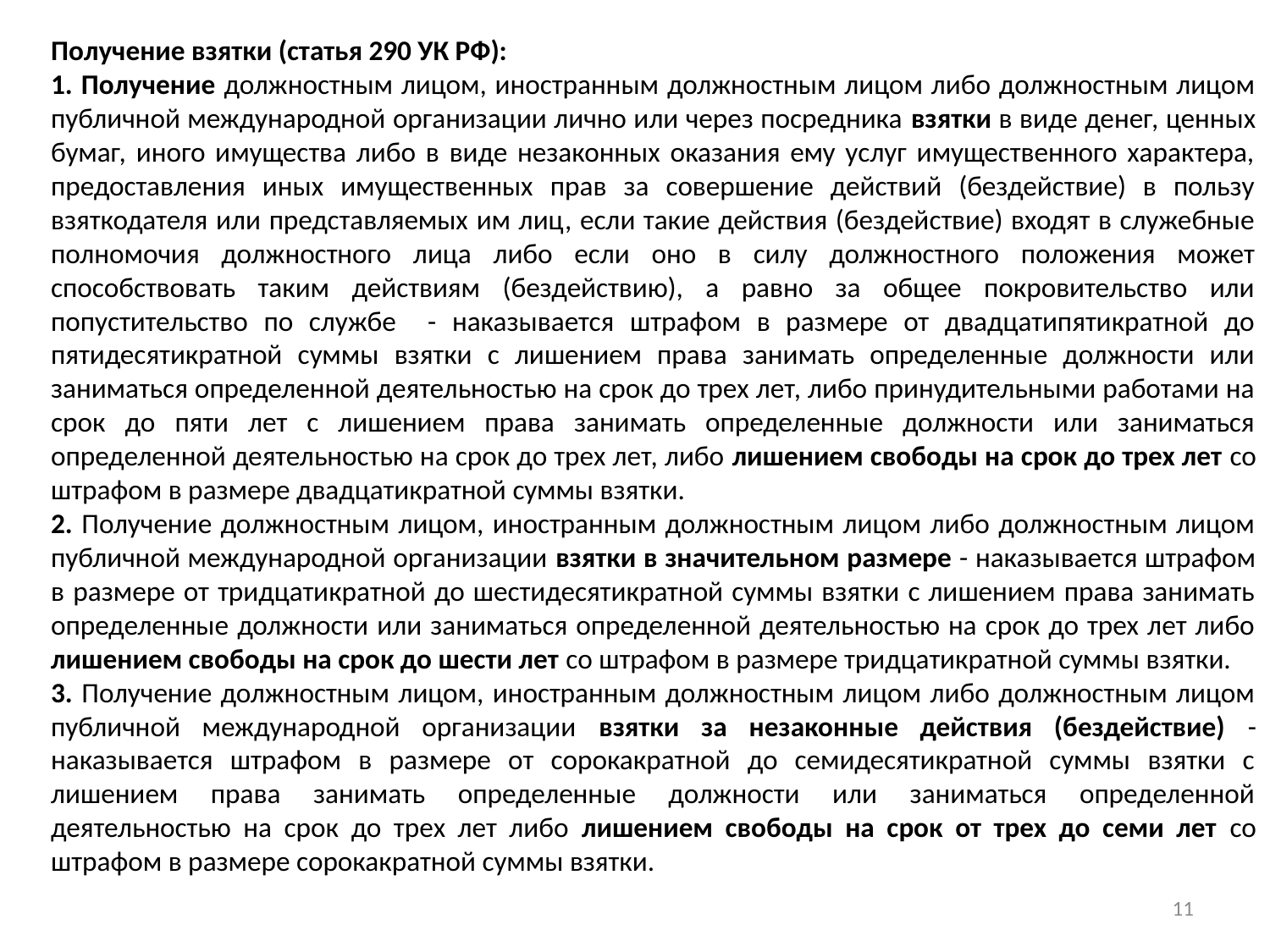

Получение взятки (статья 290 УК РФ):
1. Получение должностным лицом, иностранным должностным лицом либо должностным лицом публичной международной организации лично или через посредника взятки в виде денег, ценных бумаг, иного имущества либо в виде незаконных оказания ему услуг имущественного характера, предоставления иных имущественных прав за совершение действий (бездействие) в пользу взяткодателя или представляемых им лиц, если такие действия (бездействие) входят в служебные полномочия должностного лица либо если оно в силу должностного положения может способствовать таким действиям (бездействию), а равно за общее покровительство или попустительство по службе  - наказывается штрафом в размере от двадцатипятикратной до пятидесятикратной суммы взятки с лишением права занимать определенные должности или заниматься определенной деятельностью на срок до трех лет, либо принудительными работами на срок до пяти лет с лишением права занимать определенные должности или заниматься определенной деятельностью на срок до трех лет, либо лишением свободы на срок до трех лет со штрафом в размере двадцатикратной суммы взятки.
2. Получение должностным лицом, иностранным должностным лицом либо должностным лицом публичной международной организации взятки в значительном размере - наказывается штрафом в размере от тридцатикратной до шестидесятикратной суммы взятки с лишением права занимать определенные должности или заниматься определенной деятельностью на срок до трех лет либо лишением свободы на срок до шести лет со штрафом в размере тридцатикратной суммы взятки.
3. Получение должностным лицом, иностранным должностным лицом либо должностным лицом публичной международной организации взятки за незаконные действия (бездействие) - наказывается штрафом в размере от сорокакратной до семидесятикратной суммы взятки с лишением права занимать определенные должности или заниматься определенной деятельностью на срок до трех лет либо лишением свободы на срок от трех до семи лет со штрафом в размере сорокакратной суммы взятки.
11